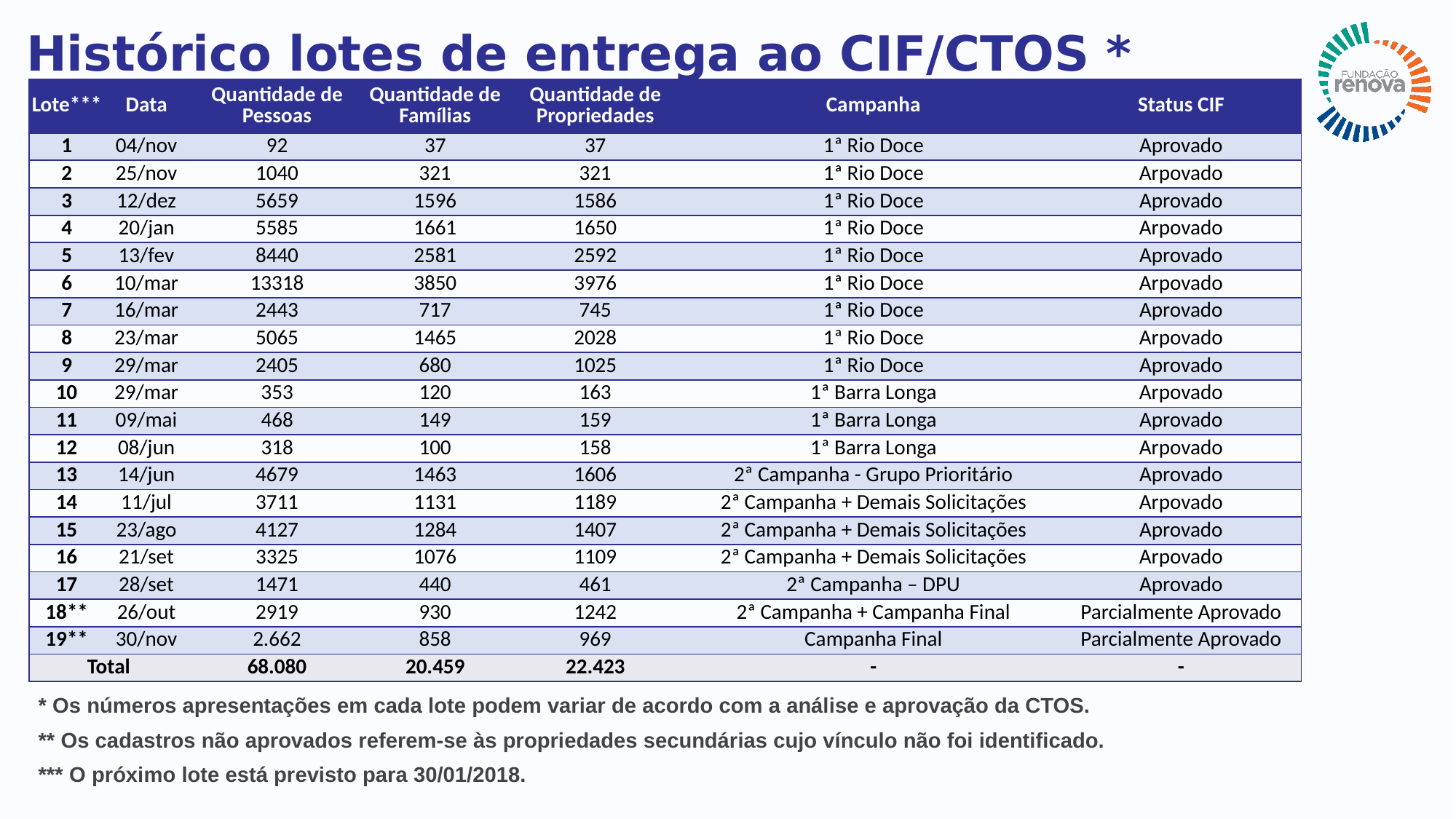

Histórico lotes de entrega ao CIF/CTOS *
| Lote\*\*\* | Data | Quantidade de Pessoas | Quantidade de Famílias | Quantidade de Propriedades | Campanha | Status CIF |
| --- | --- | --- | --- | --- | --- | --- |
| 1 | 04/nov | 92 | 37 | 37 | 1ª Rio Doce | Aprovado |
| 2 | 25/nov | 1040 | 321 | 321 | 1ª Rio Doce | Arpovado |
| 3 | 12/dez | 5659 | 1596 | 1586 | 1ª Rio Doce | Aprovado |
| 4 | 20/jan | 5585 | 1661 | 1650 | 1ª Rio Doce | Arpovado |
| 5 | 13/fev | 8440 | 2581 | 2592 | 1ª Rio Doce | Aprovado |
| 6 | 10/mar | 13318 | 3850 | 3976 | 1ª Rio Doce | Arpovado |
| 7 | 16/mar | 2443 | 717 | 745 | 1ª Rio Doce | Aprovado |
| 8 | 23/mar | 5065 | 1465 | 2028 | 1ª Rio Doce | Arpovado |
| 9 | 29/mar | 2405 | 680 | 1025 | 1ª Rio Doce | Aprovado |
| 10 | 29/mar | 353 | 120 | 163 | 1ª Barra Longa | Arpovado |
| 11 | 09/mai | 468 | 149 | 159 | 1ª Barra Longa | Aprovado |
| 12 | 08/jun | 318 | 100 | 158 | 1ª Barra Longa | Arpovado |
| 13 | 14/jun | 4679 | 1463 | 1606 | 2ª Campanha - Grupo Prioritário | Aprovado |
| 14 | 11/jul | 3711 | 1131 | 1189 | 2ª Campanha + Demais Solicitações | Arpovado |
| 15 | 23/ago | 4127 | 1284 | 1407 | 2ª Campanha + Demais Solicitações | Aprovado |
| 16 | 21/set | 3325 | 1076 | 1109 | 2ª Campanha + Demais Solicitações | Arpovado |
| 17 | 28/set | 1471 | 440 | 461 | 2ª Campanha – DPU | Aprovado |
| 18\*\* | 26/out | 2919 | 930 | 1242 | 2ª Campanha + Campanha Final | Parcialmente Aprovado |
| 19\*\* | 30/nov | 2.662 | 858 | 969 | Campanha Final | Parcialmente Aprovado |
| Total |  | 68.080 | 20.459 | 22.423 | - | - |
* Os números apresentações em cada lote podem variar de acordo com a análise e aprovação da CTOS.
** Os cadastros não aprovados referem-se às propriedades secundárias cujo vínculo não foi identificado.
*** O próximo lote está previsto para 30/01/2018.